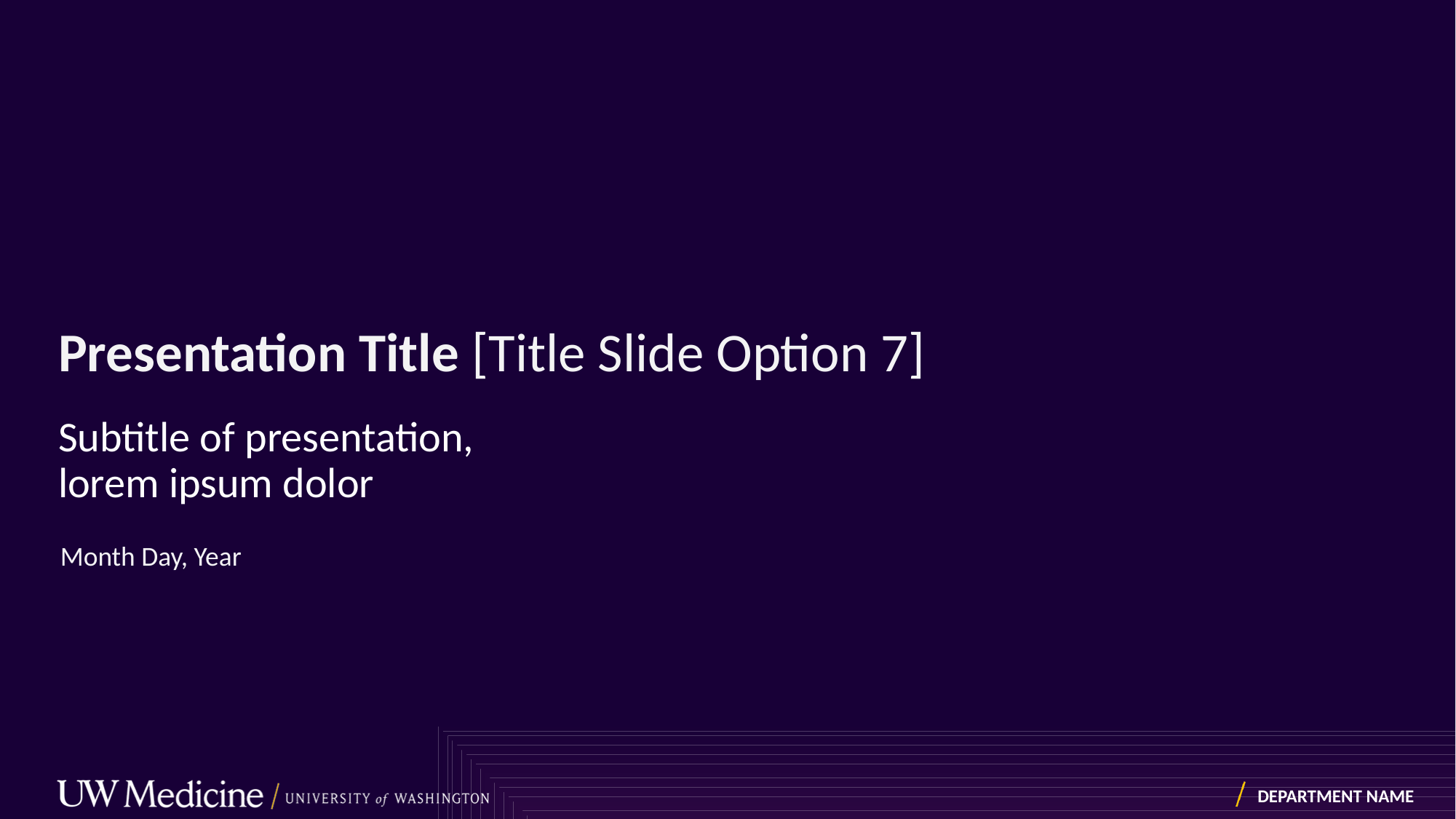

# Presentation Title [Title Slide Option 7]
Subtitle of presentation,
lorem ipsum dolor
Month Day, Year
DEPARTMENT NAME